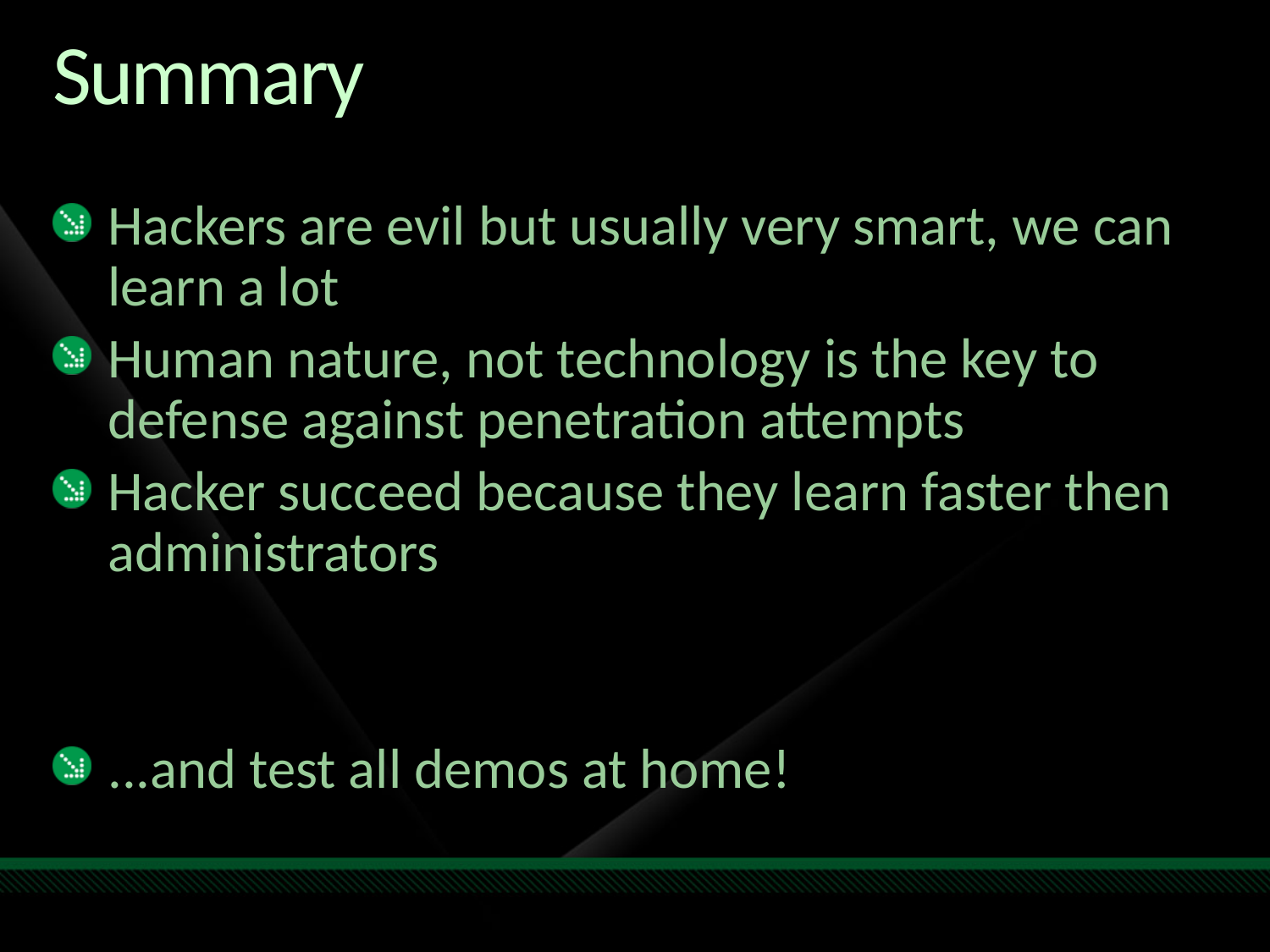

# Summary
Hackers are evil but usually very smart, we can learn a lot
Human nature, not technology is the key to defense against penetration attempts
Hacker succeed because they learn faster then administrators

...and test all demos at home!